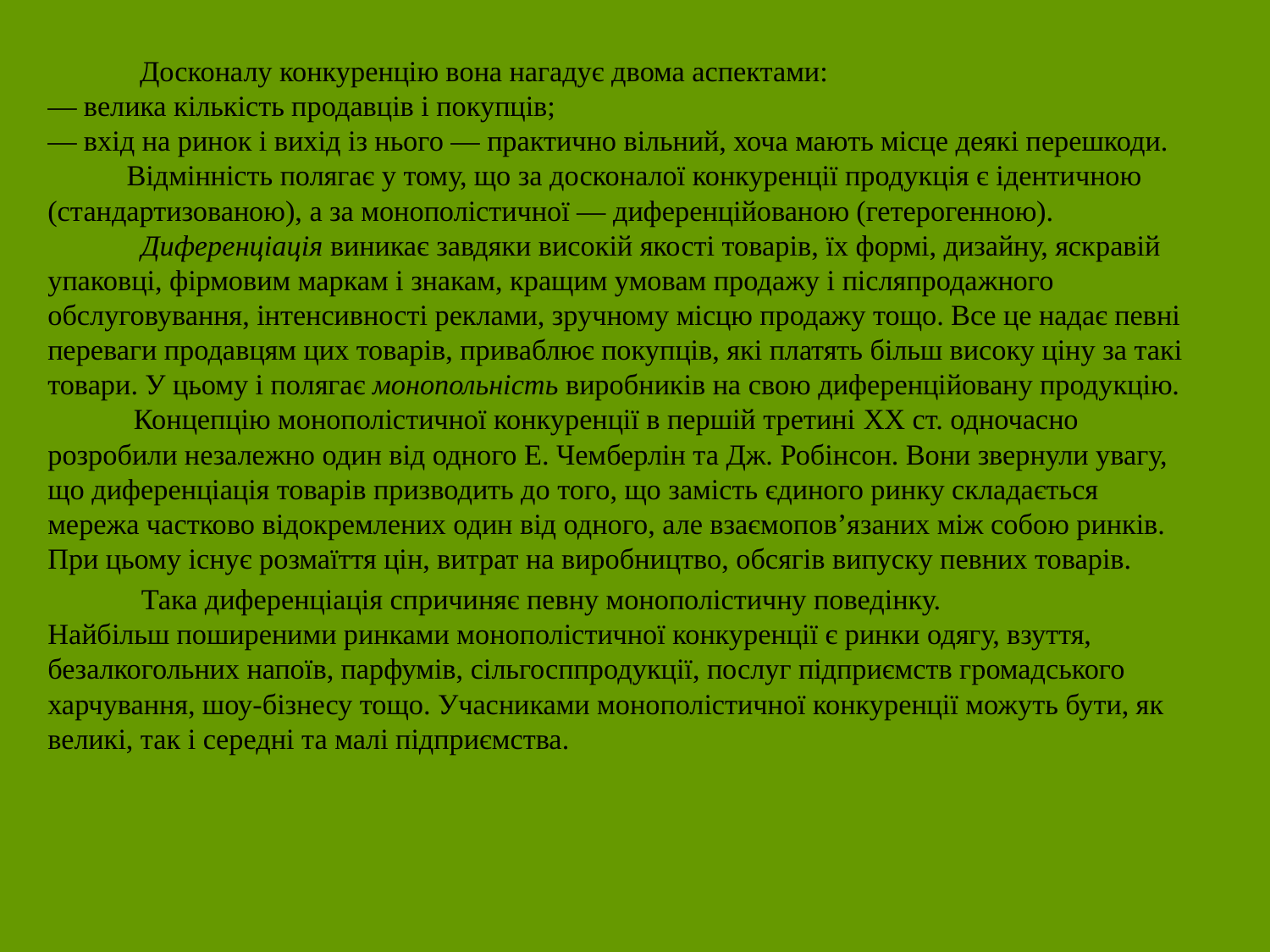

Досконалу конкуренцію вона нагадує двома аспектами:
— велика кількість продавців і покупців;
— вхід на ринок і вихід із нього — практично вільний, хоча мають місце деякі перешкоди.
           Відмінність полягає у тому, що за досконалої конкуренції продукція є ідентичною (стандартизованою), а за монополістичної — диференційованою (гетерогенною).
             Диференціація виникає завдяки високій якості товарів, їх формі, дизайну, яскравій упаковці, фірмовим маркам і знакам, кращим умовам продажу і післяпродажного обслуговування, інтенсивності реклами, зручному місцю продажу тощо. Все це надає певні переваги продавцям цих товарів, приваблює покупців, які платять більш високу ціну за такі товари. У цьому і полягає монопольність виробників на свою диференційовану продукцію.
            Концепцію монополістичної конкуренції в першій третині XX ст. одночасно розробили незалежно один від одного Е. Чемберлін та Дж. Робінсон. Вони звернули увагу, що диференціація товарів призводить до того, що замість єдиного ринку складається мережа частково відокремлених один від одного, але взаємопов’язаних між собою ринків. При цьому існує розмаїття цін, витрат на виробництво, обсягів випуску певних товарів.
             Така диференціація спричиняє певну монополістичну поведінку.
Найбільш поширеними ринками монополістичної конкуренції є ринки одягу, взуття, безалкогольних напоїв, парфумів, сільгосппродукції, послуг підприємств громадського харчування, шоу-бізнесу тощо. Учасниками монополістичної конкуренції можуть бути, як великі, так і середні та малі підприємства.